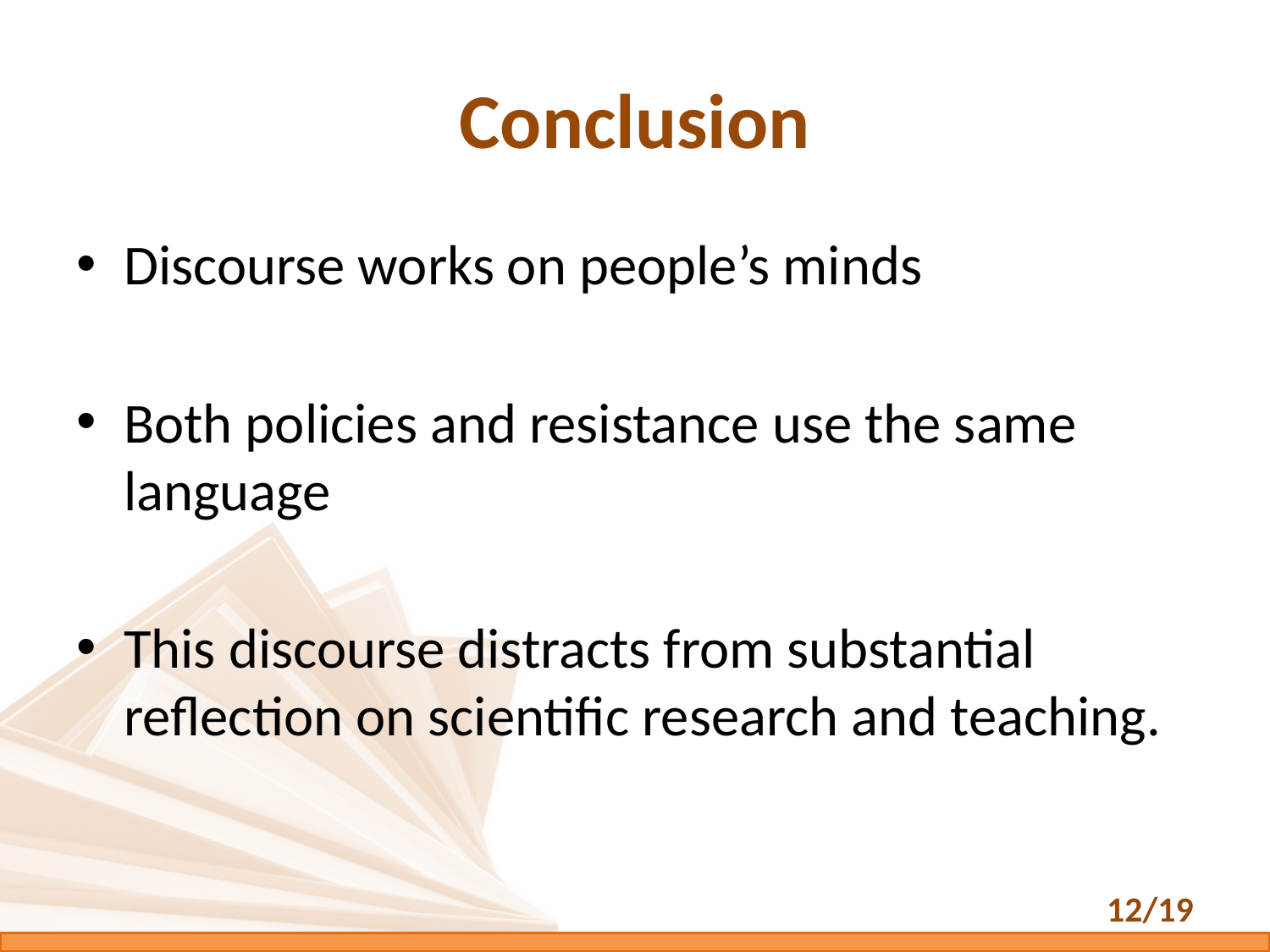

# Conclusion
Discourse works on people’s minds

Both policies and resistance use the same language

This discourse distracts from substantial reflection on scientific research and teaching.
12/19